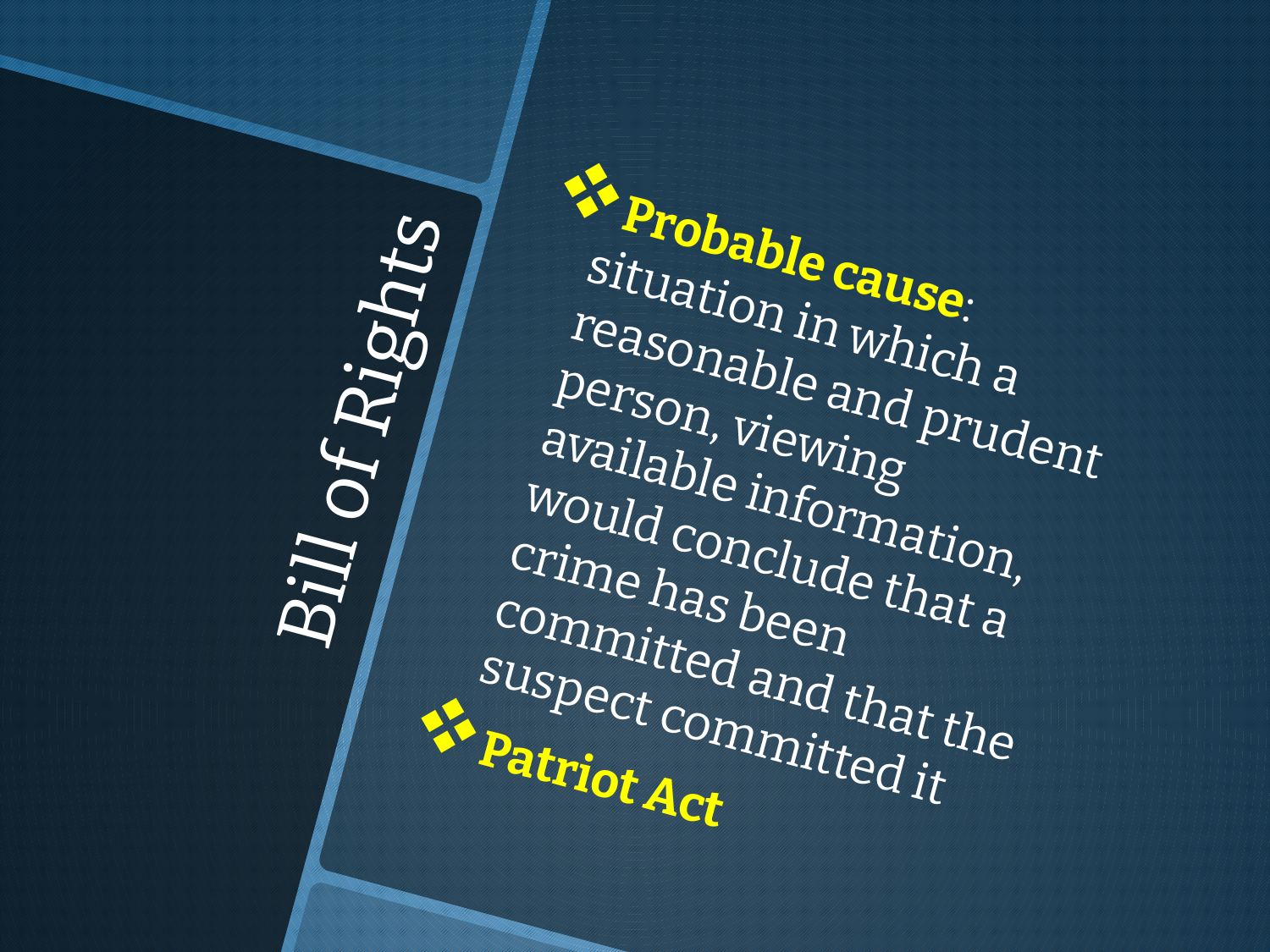

Probable cause: situation in which a reasonable and prudent person, viewing available information, would conclude that a crime has been committed and that the suspect committed it
Patriot Act

# Bill of Rights